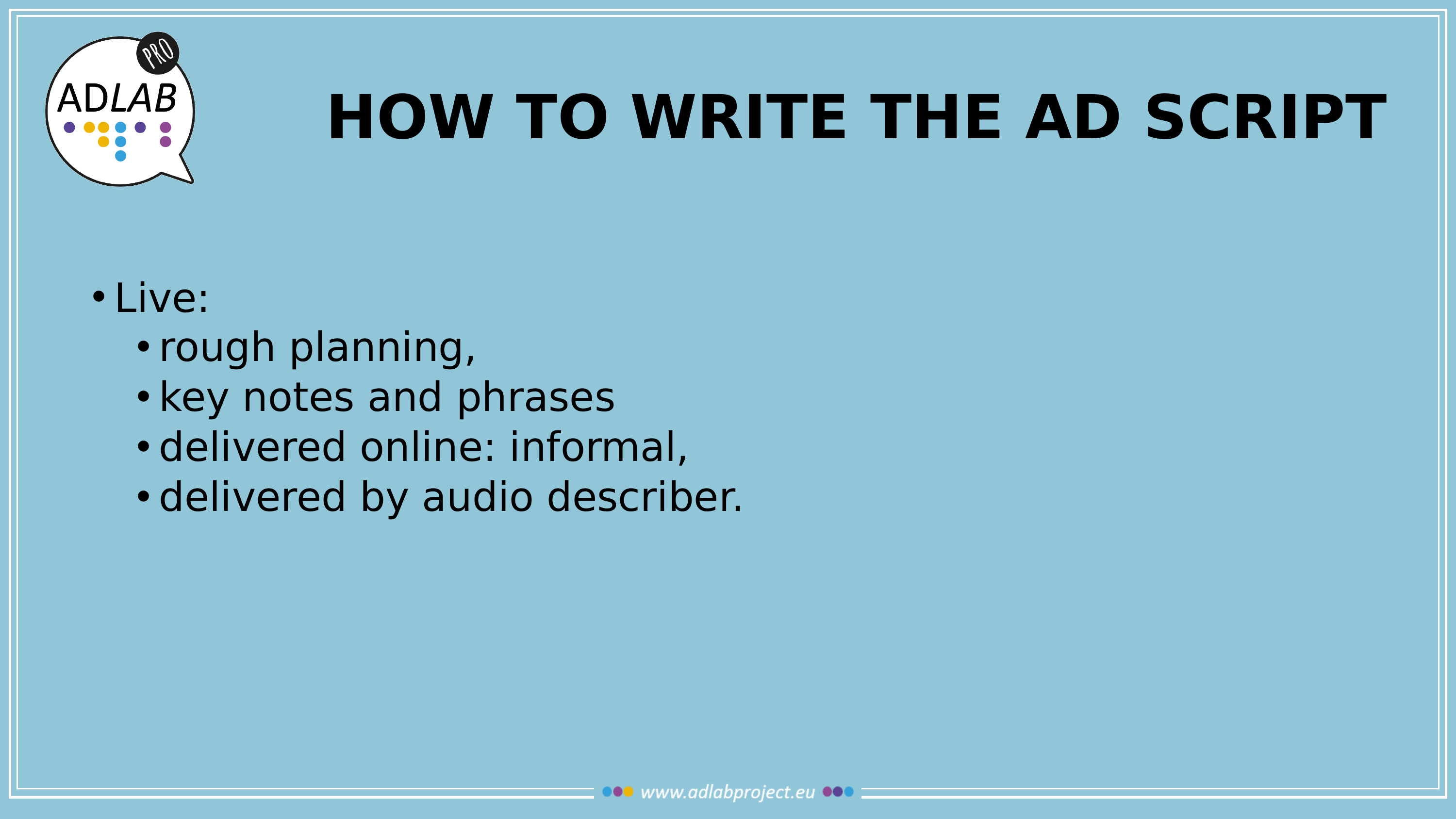

# How to write the ad script
Live:
rough planning,
key notes and phrases
delivered online: informal,
delivered by audio describer.